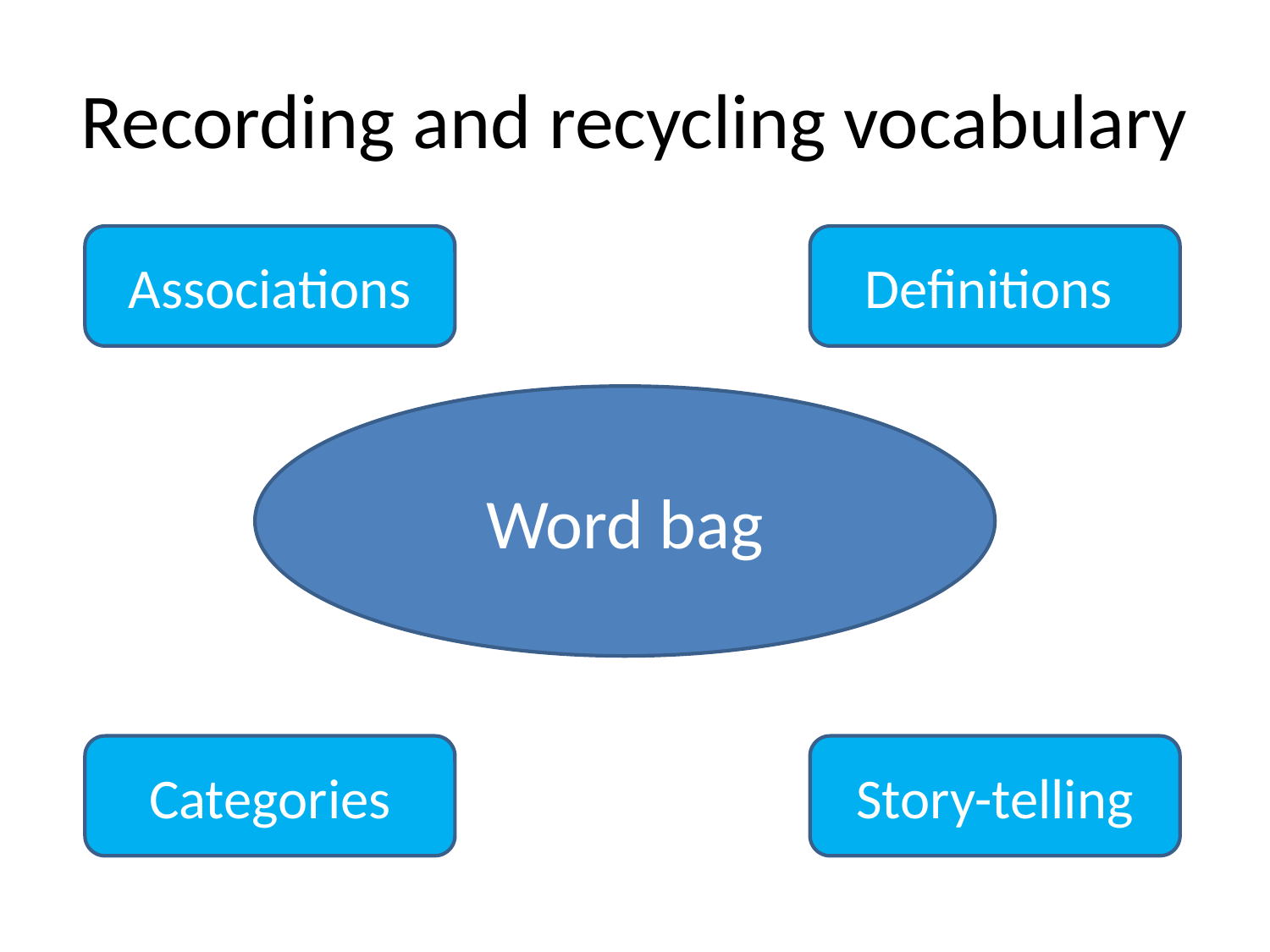

# Recording and recycling vocabulary
Associations
Definitions
Word bag
Categories
Story-telling